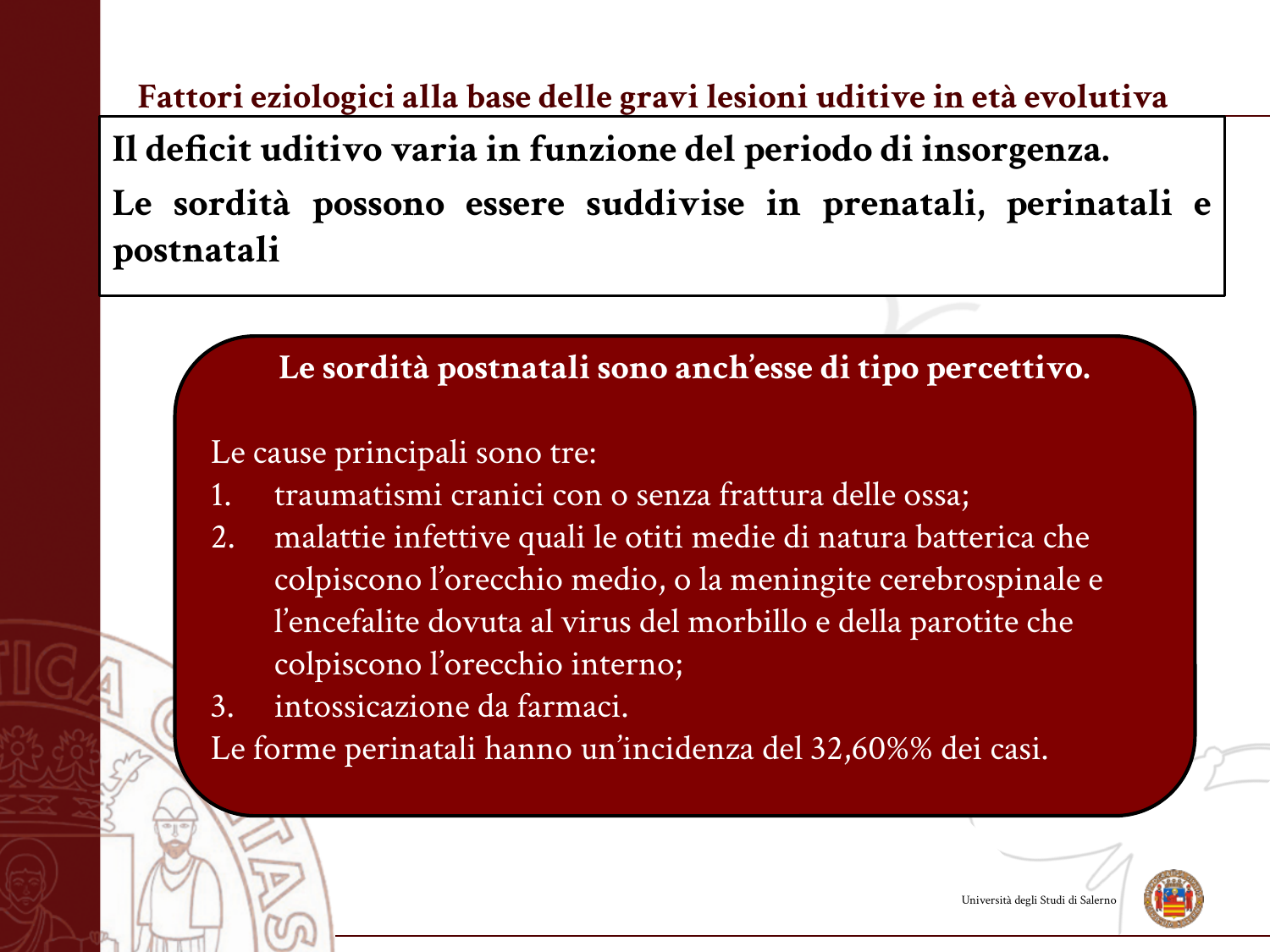

# Fattori eziologici alla base delle gravi lesioni uditive in età evolutiva
Il deficit uditivo varia in funzione del periodo di insorgenza.
Le sordità possono essere suddivise in prenatali, perinatali e postnatali
Le sordità postnatali sono anch’esse di tipo percettivo.

Le cause principali sono tre:
traumatismi cranici con o senza frattura delle ossa;
malattie infettive quali le otiti medie di natura batterica che colpiscono l’orecchio medio, o la meningite cerebrospinale e l’encefalite dovuta al virus del morbillo e della parotite che colpiscono l’orecchio interno;
intossicazione da farmaci.
Le forme perinatali hanno un’incidenza del 32,60%% dei casi.